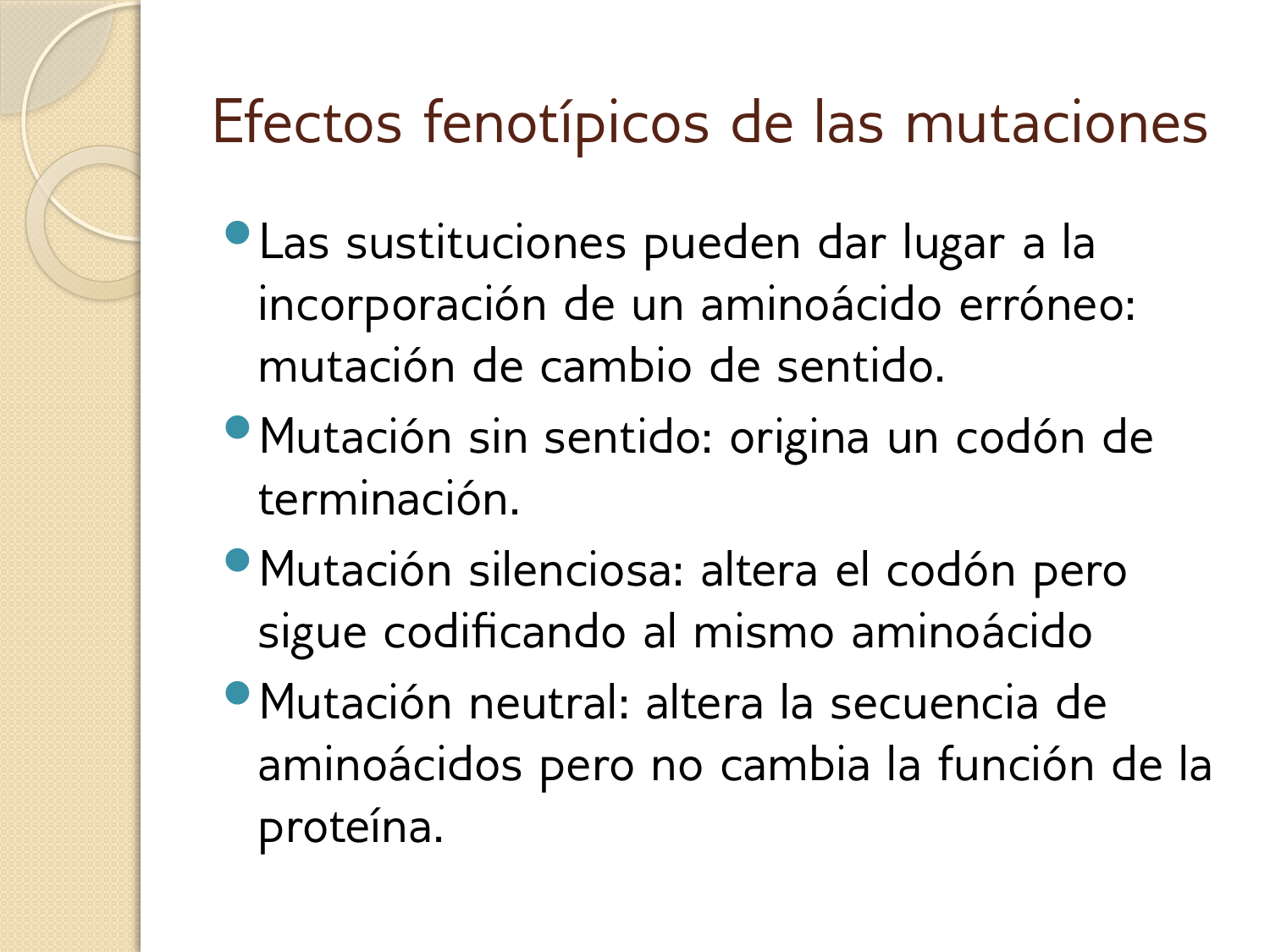

# Efectos fenotípicos de las mutaciones
Las sustituciones pueden dar lugar a la incorporación de un aminoácido erróneo: mutación de cambio de sentido.
Mutación sin sentido: origina un codón de terminación.
Mutación silenciosa: altera el codón pero sigue codificando al mismo aminoácido
Mutación neutral: altera la secuencia de aminoácidos pero no cambia la función de la proteína.